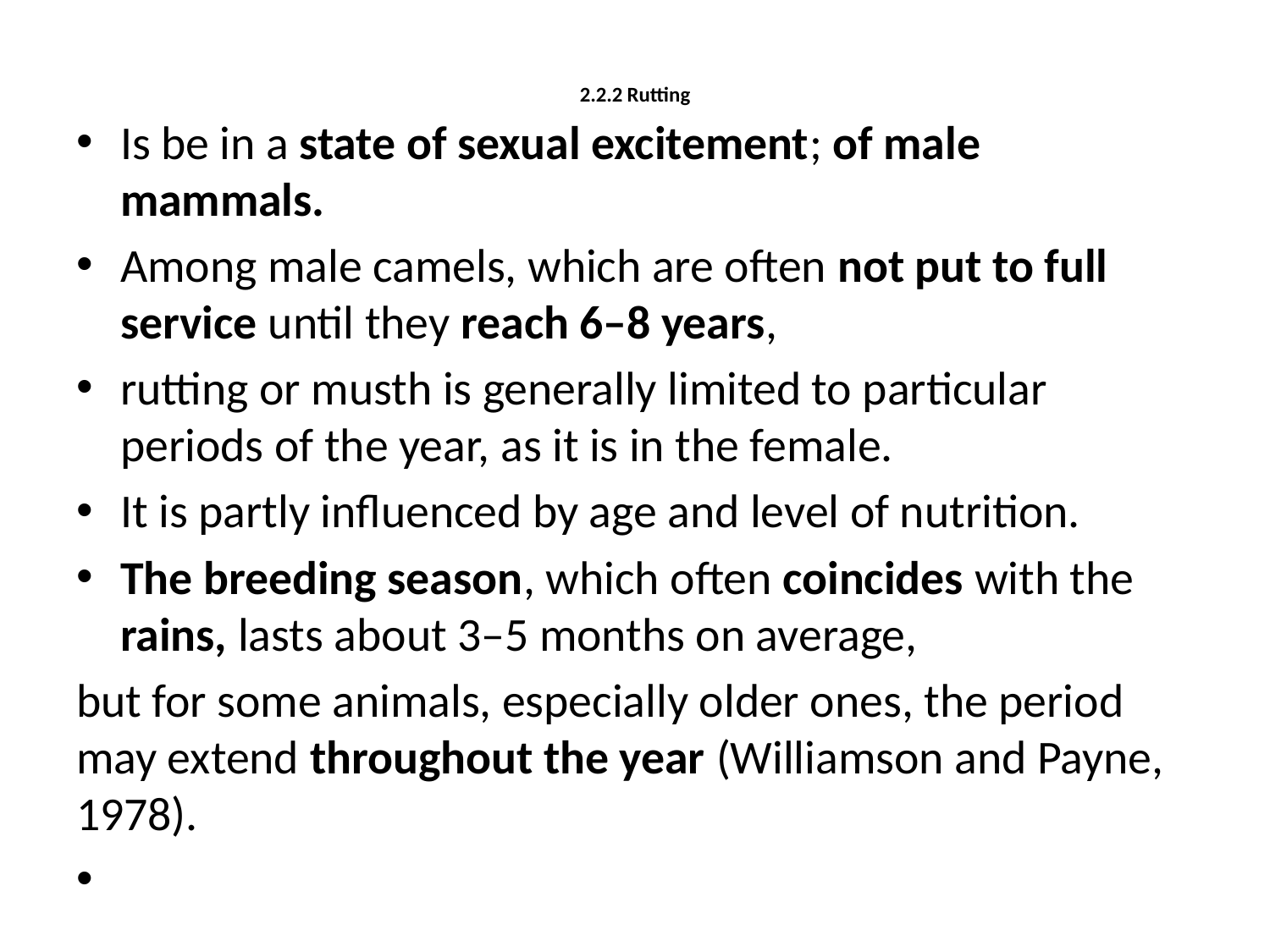

# 2.2.2 Rutting
Is be in a state of sexual excitement; of male mammals.
Among male camels, which are often not put to full service until they reach 6–8 years,
rutting or musth is generally limited to particular periods of the year, as it is in the female.
It is partly influenced by age and level of nutrition.
The breeding season, which often coincides with the rains, lasts about 3–5 months on average,
but for some animals, especially older ones, the period may extend throughout the year (Williamson and Payne, 1978).